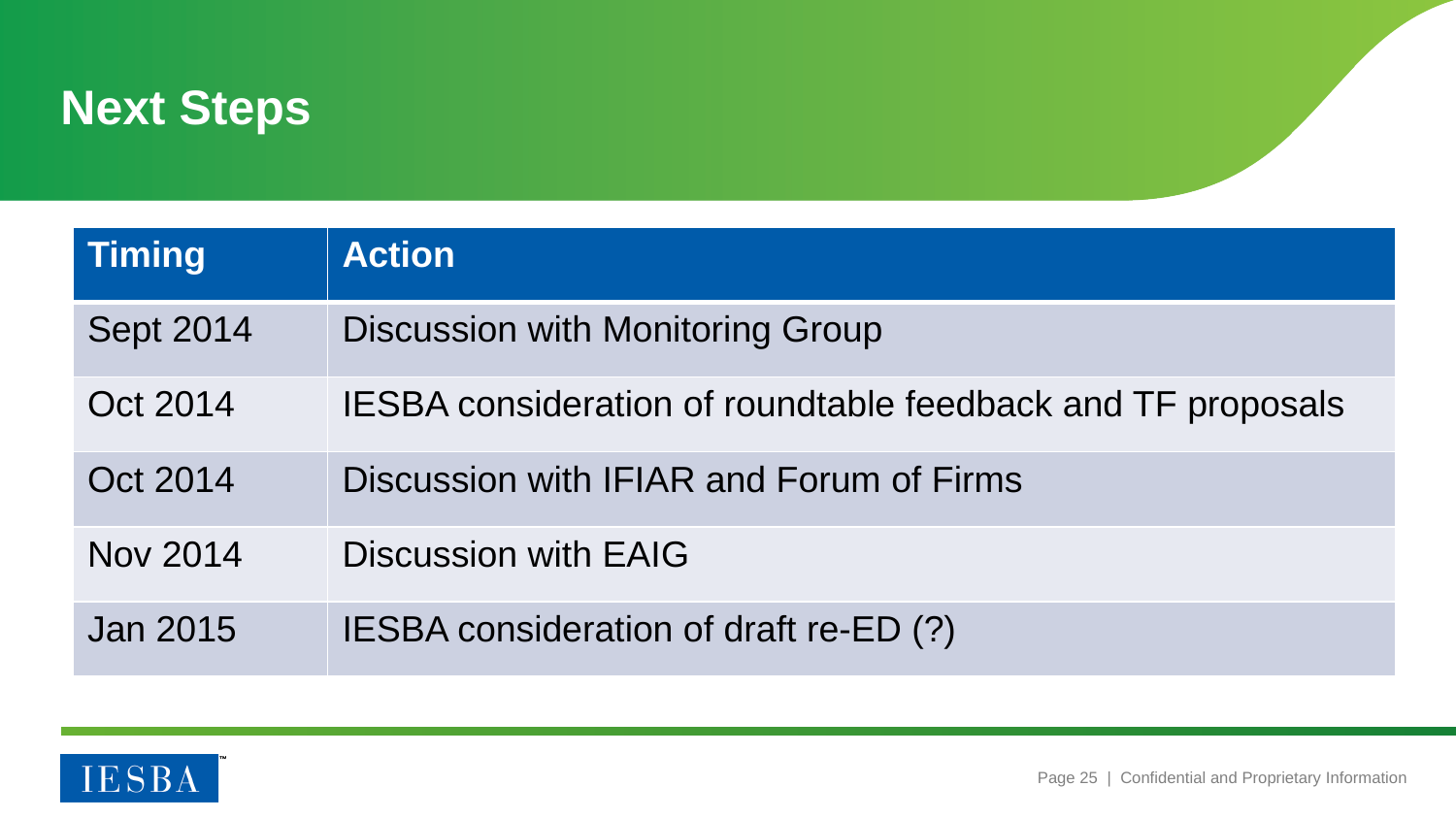

# Next Steps
| Timing | Action |
| --- | --- |
| Sept 2014 | Discussion with Monitoring Group |
| Oct 2014 | IESBA consideration of roundtable feedback and TF proposals |
| Oct 2014 | Discussion with IFIAR and Forum of Firms |
| Nov 2014 | Discussion with EAIG |
| Jan 2015 | IESBA consideration of draft re-ED (?) |